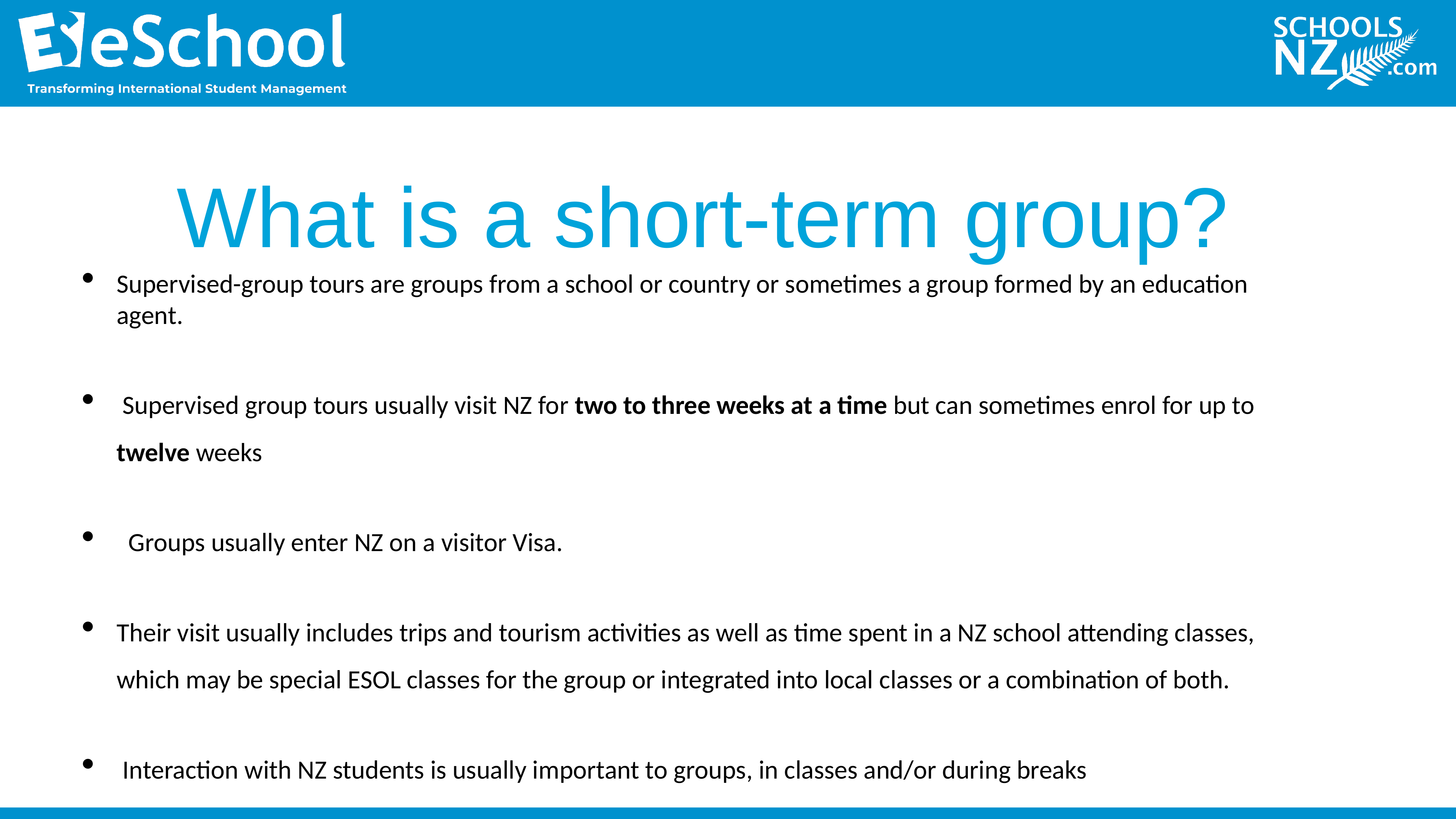

# What is a short-term group?
Supervised-group tours are groups from a school or country or sometimes a group formed by an education agent.
 Supervised group tours usually visit NZ for two to three weeks at a time but can sometimes enrol for up to twelve weeks
  Groups usually enter NZ on a visitor Visa.
Their visit usually includes trips and tourism activities as well as time spent in a NZ school attending classes, which may be special ESOL classes for the group or integrated into local classes or a combination of both.
 Interaction with NZ students is usually important to groups, in classes and/or during breaks